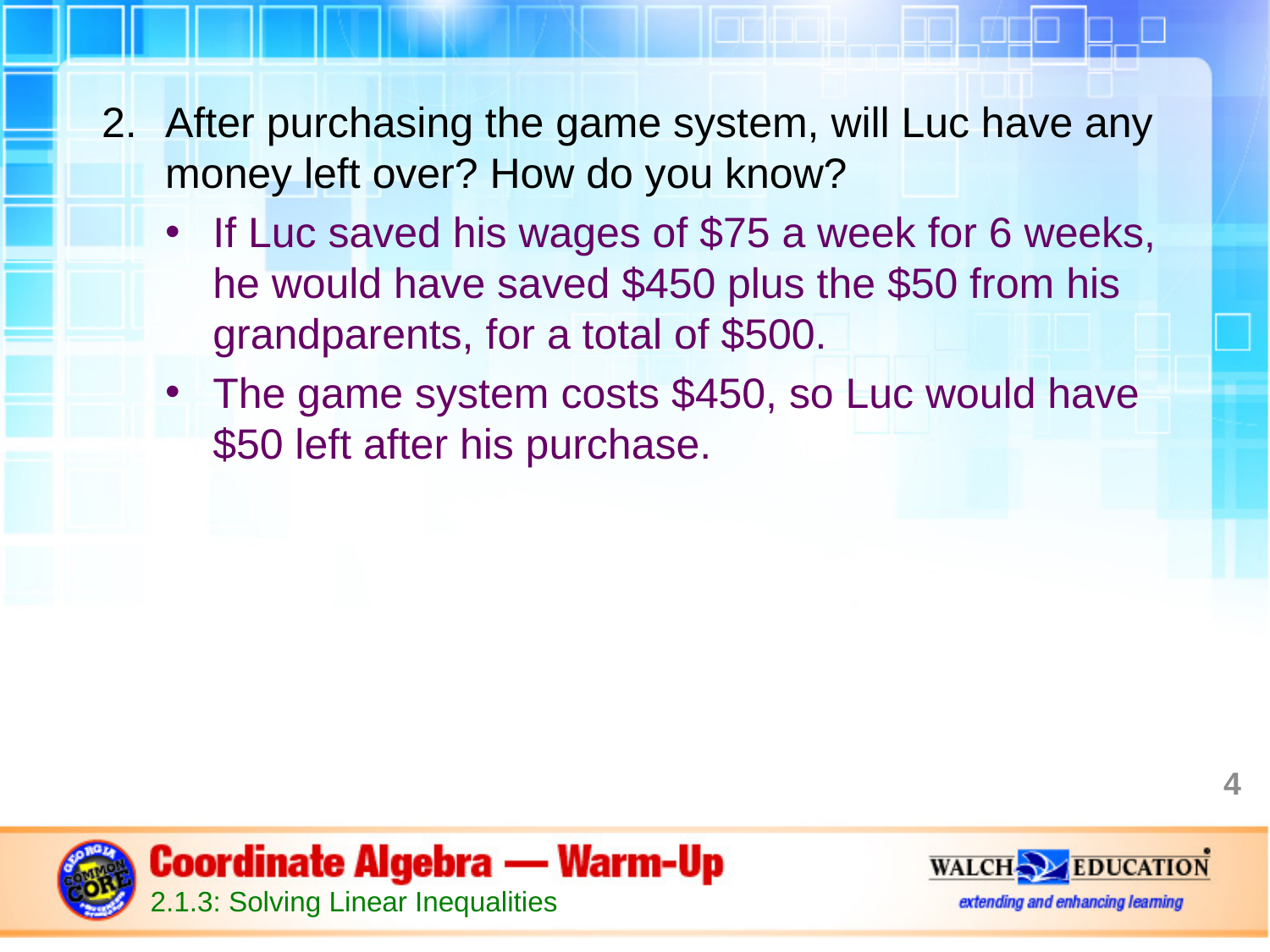

After purchasing the game system, will Luc have any money left over? How do you know?
If Luc saved his wages of $75 a week for 6 weeks, he would have saved $450 plus the $50 from his grandparents, for a total of $500.
The game system costs $450, so Luc would have $50 left after his purchase.
4
2.1.3: Solving Linear Inequalities